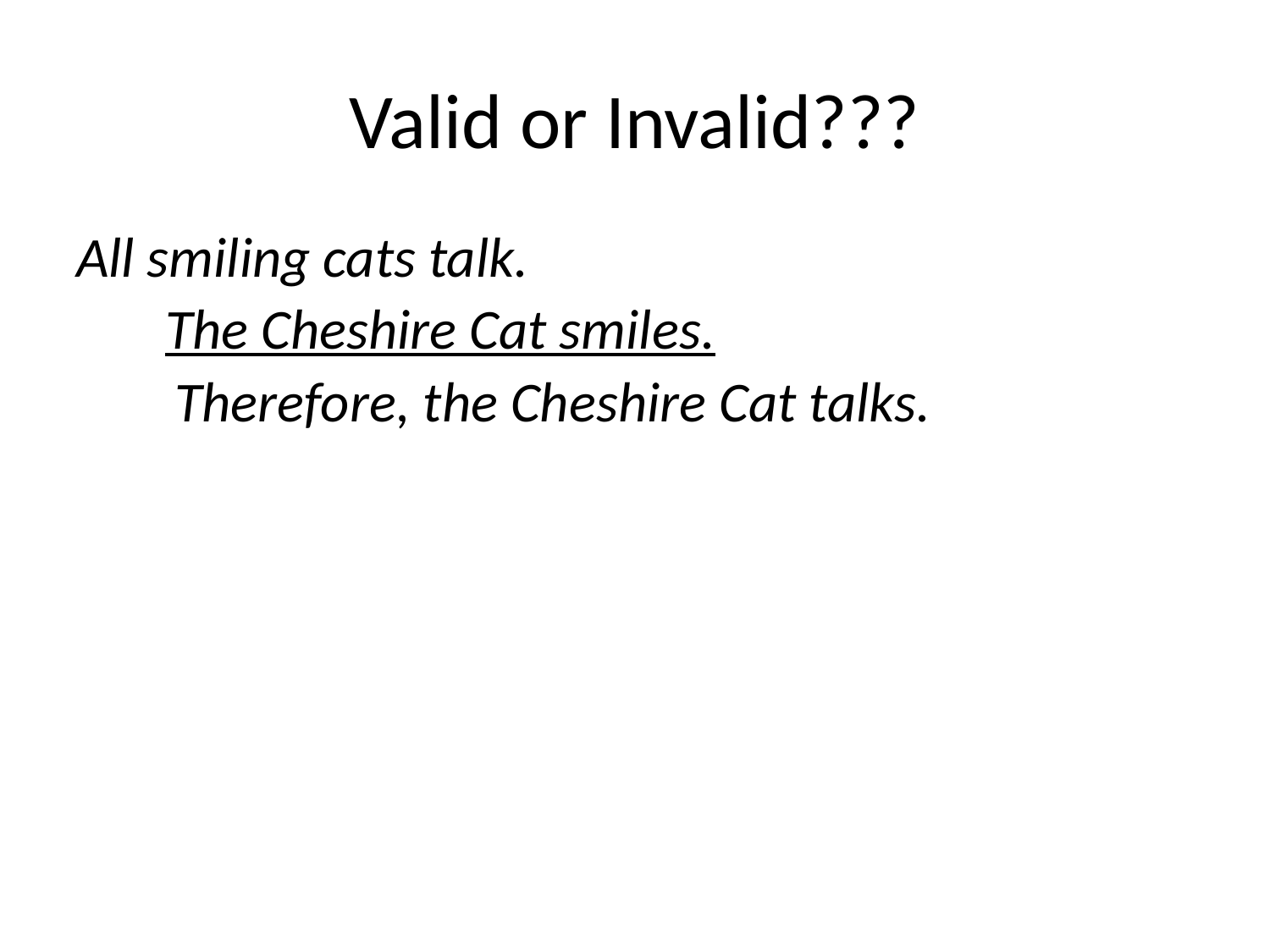

# Valid or Invalid???
All smiling cats talk.
       The Cheshire Cat smiles.
	    Therefore, the Cheshire Cat talks.